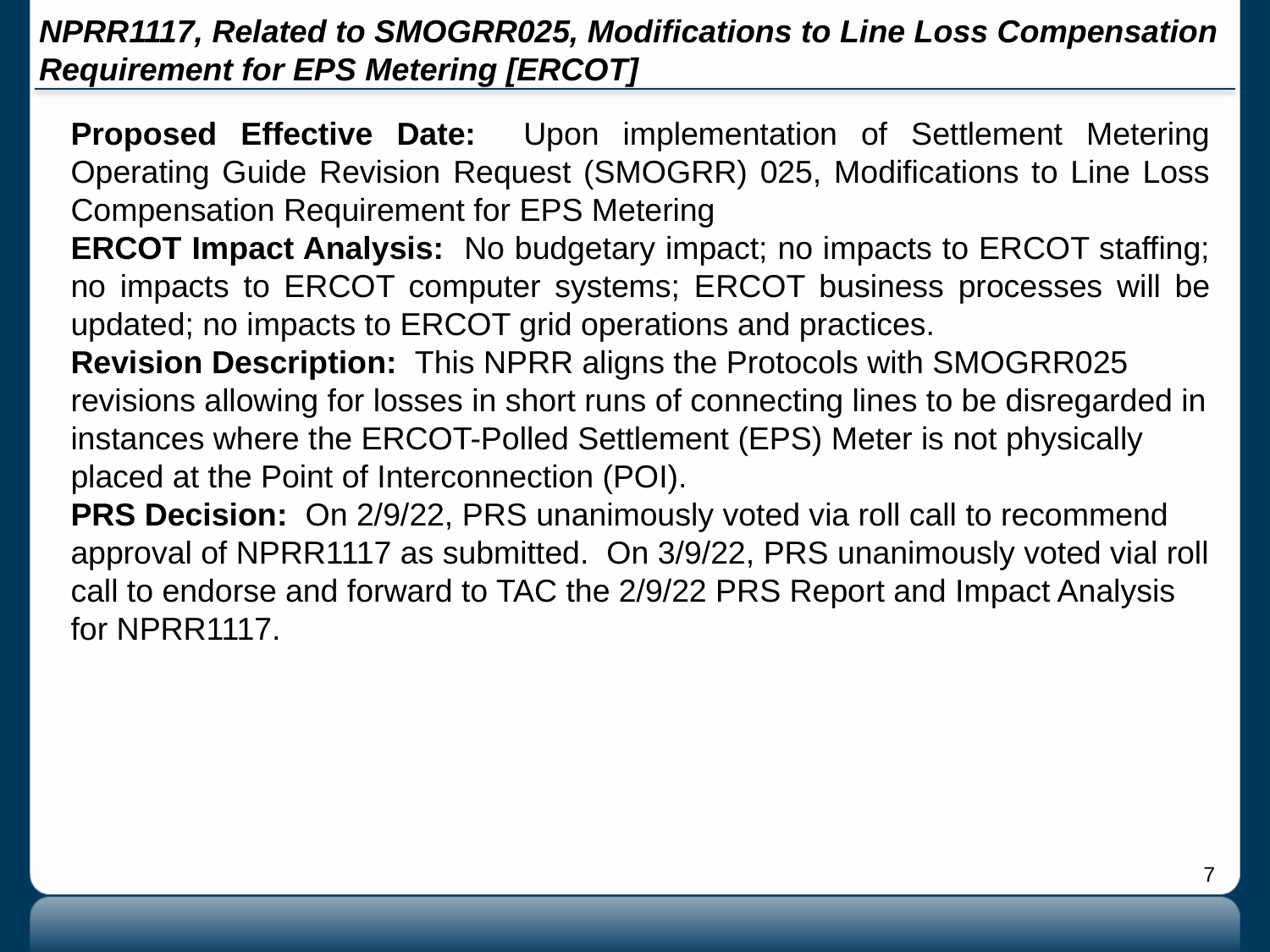

# NPRR1117, Related to SMOGRR025, Modifications to Line Loss Compensation Requirement for EPS Metering [ERCOT]
Proposed Effective Date:  Upon implementation of Settlement Metering Operating Guide Revision Request (SMOGRR) 025, Modifications to Line Loss Compensation Requirement for EPS Metering
ERCOT Impact Analysis:  No budgetary impact; no impacts to ERCOT staffing; no impacts to ERCOT computer systems; ERCOT business processes will be updated; no impacts to ERCOT grid operations and practices.
Revision Description:  This NPRR aligns the Protocols with SMOGRR025 revisions allowing for losses in short runs of connecting lines to be disregarded in instances where the ERCOT-Polled Settlement (EPS) Meter is not physically placed at the Point of Interconnection (POI).
PRS Decision:  On 2/9/22, PRS unanimously voted via roll call to recommend approval of NPRR1117 as submitted.  On 3/9/22, PRS unanimously voted vial roll call to endorse and forward to TAC the 2/9/22 PRS Report and Impact Analysis for NPRR1117.